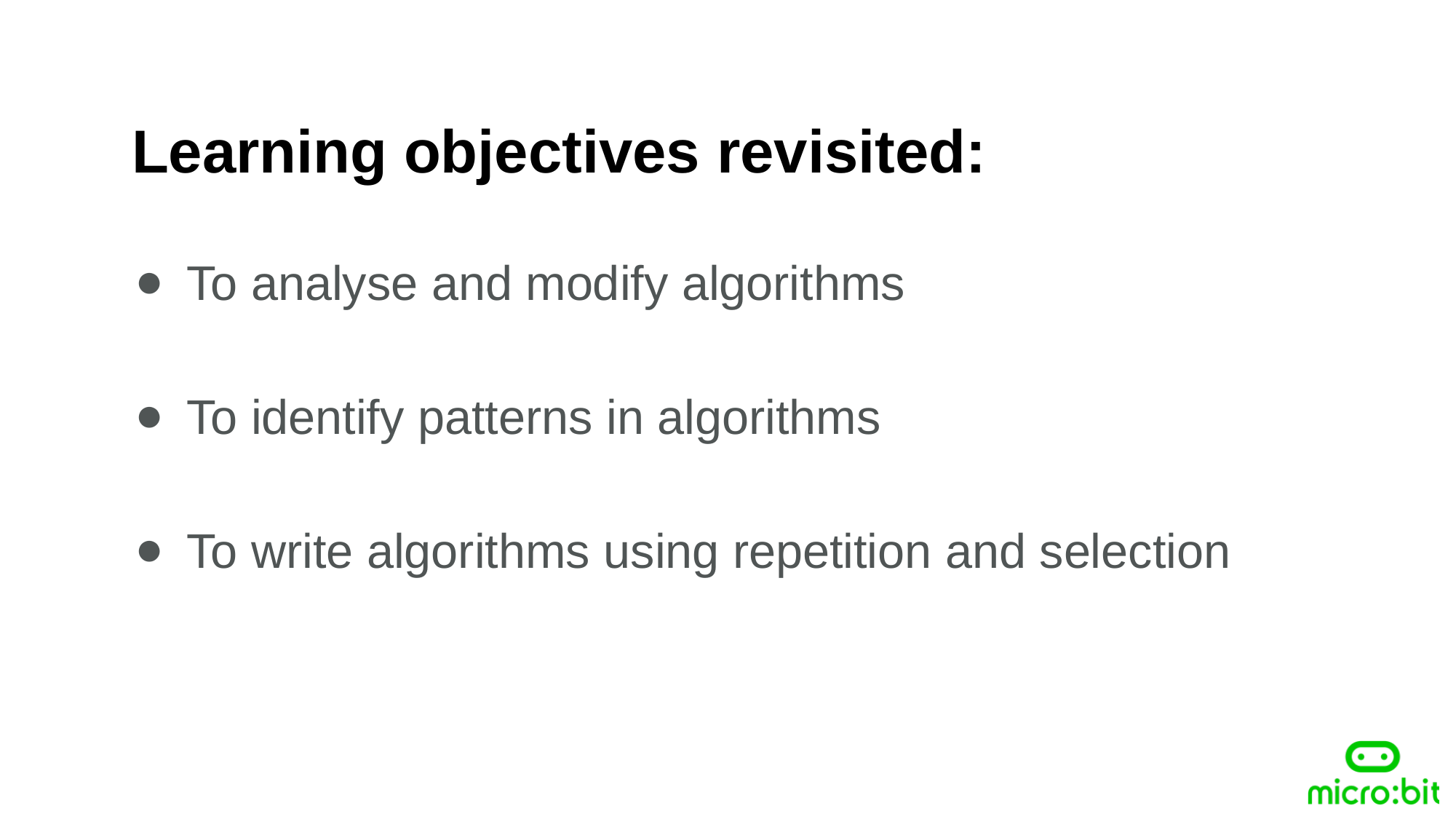

Learning objectives revisited:

To analyse and modify algorithms

To identify patterns in algorithms

To write algorithms using repetition and selection